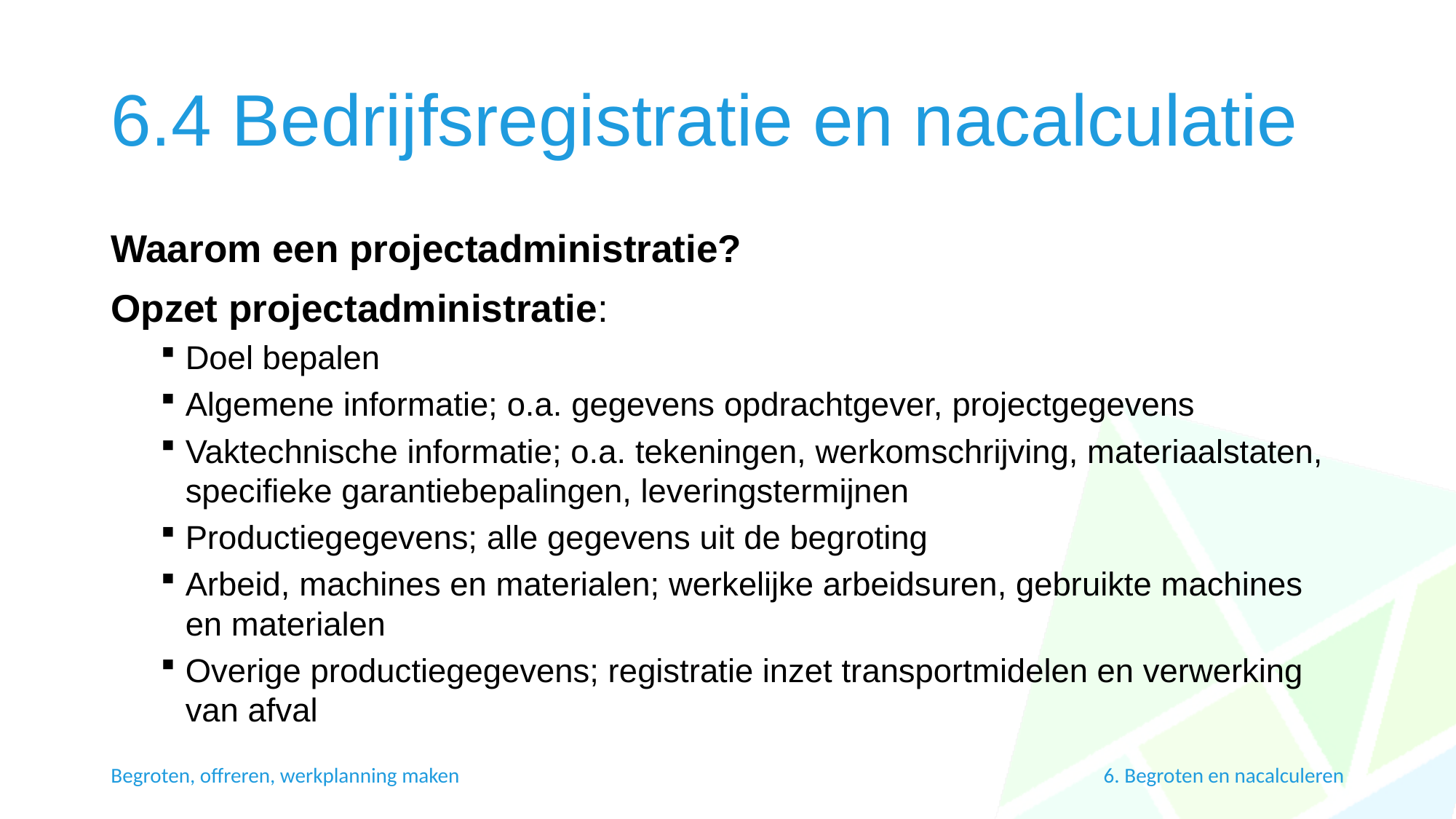

# 6.4 Bedrijfsregistratie en nacalculatie
Waarom een projectadministratie?
Opzet projectadministratie:
Doel bepalen
Algemene informatie; o.a. gegevens opdrachtgever, projectgegevens
Vaktechnische informatie; o.a. tekeningen, werkomschrijving, materiaalstaten, specifieke garantiebepalingen, leveringstermijnen
Productiegegevens; alle gegevens uit de begroting
Arbeid, machines en materialen; werkelijke arbeidsuren, gebruikte machines en materialen
Overige productiegegevens; registratie inzet transportmidelen en verwerking van afval

6. Begroten en nacalculeren
Begroten, offreren, werkplanning maken